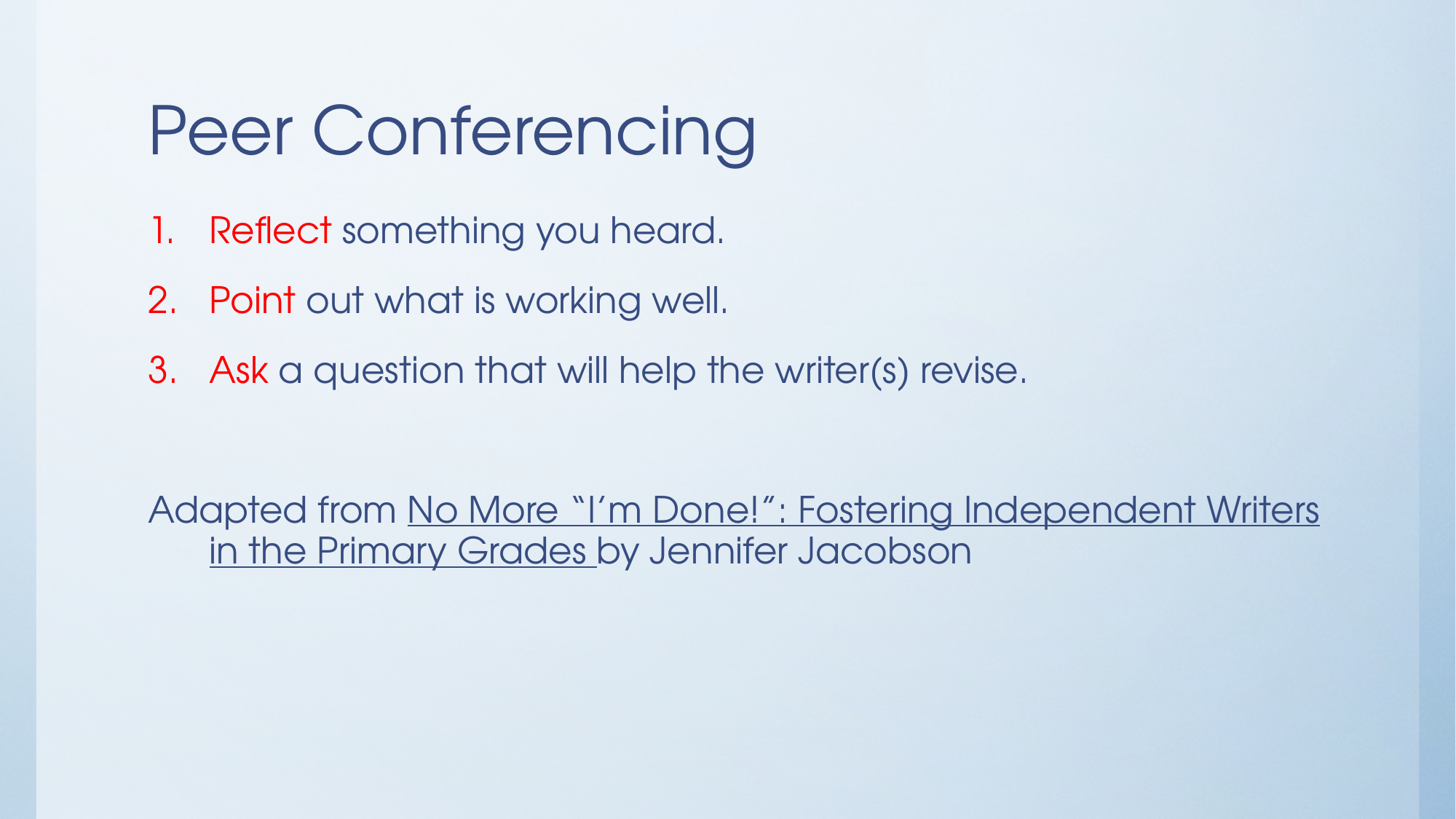

# Peer Conferencing
Reflect something you heard.
Point out what is working well.
Ask a question that will help the writer(s) revise.

Adapted from No More “I’m Done!”: Fostering Independent Writers in the Primary Grades by Jennifer Jacobson